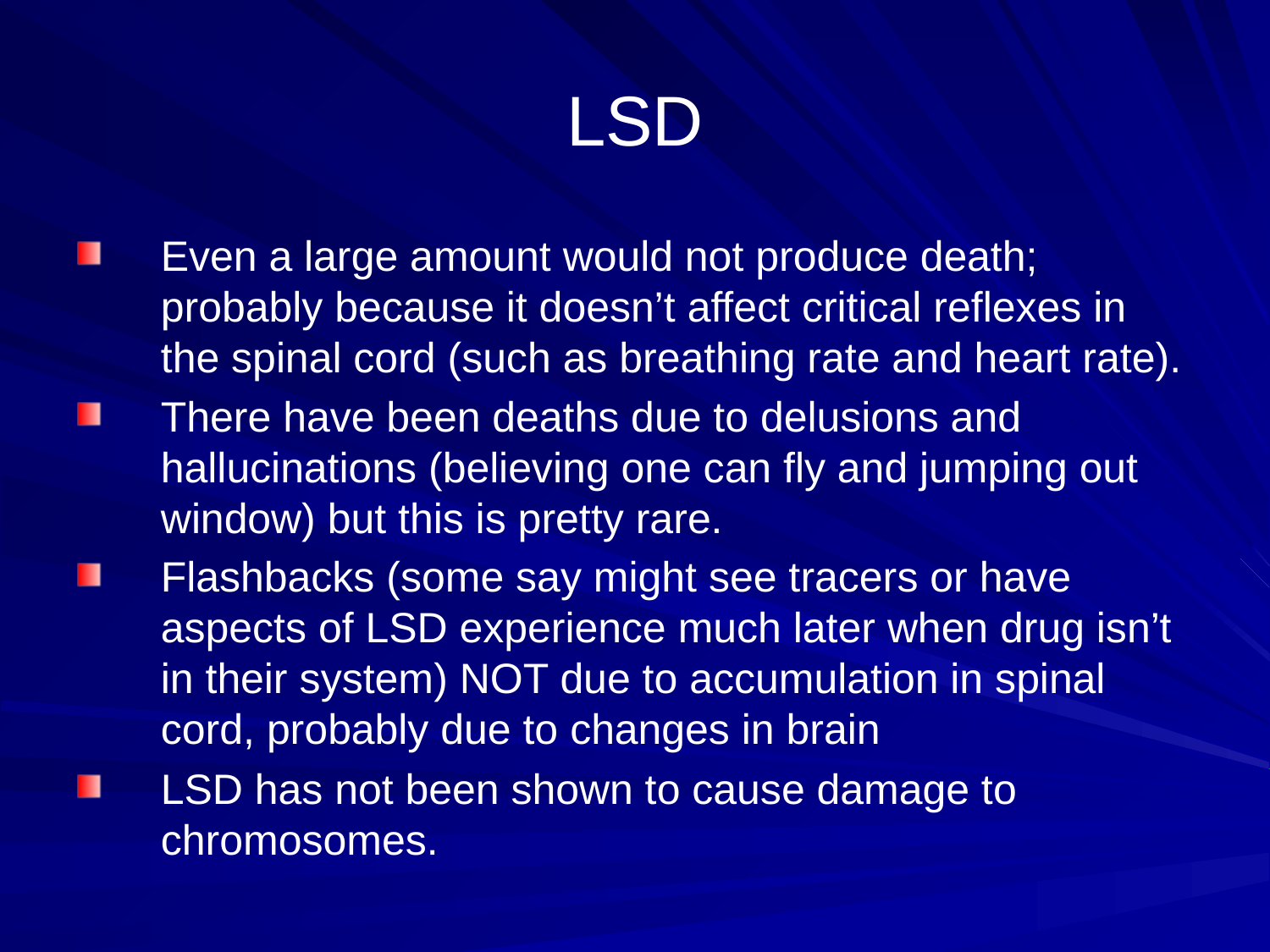

# LSD
Even a large amount would not produce death; probably because it doesn’t affect critical reflexes in the spinal cord (such as breathing rate and heart rate).
There have been deaths due to delusions and hallucinations (believing one can fly and jumping out window) but this is pretty rare.
Flashbacks (some say might see tracers or have aspects of LSD experience much later when drug isn’t in their system) NOT due to accumulation in spinal cord, probably due to changes in brain
LSD has not been shown to cause damage to chromosomes.